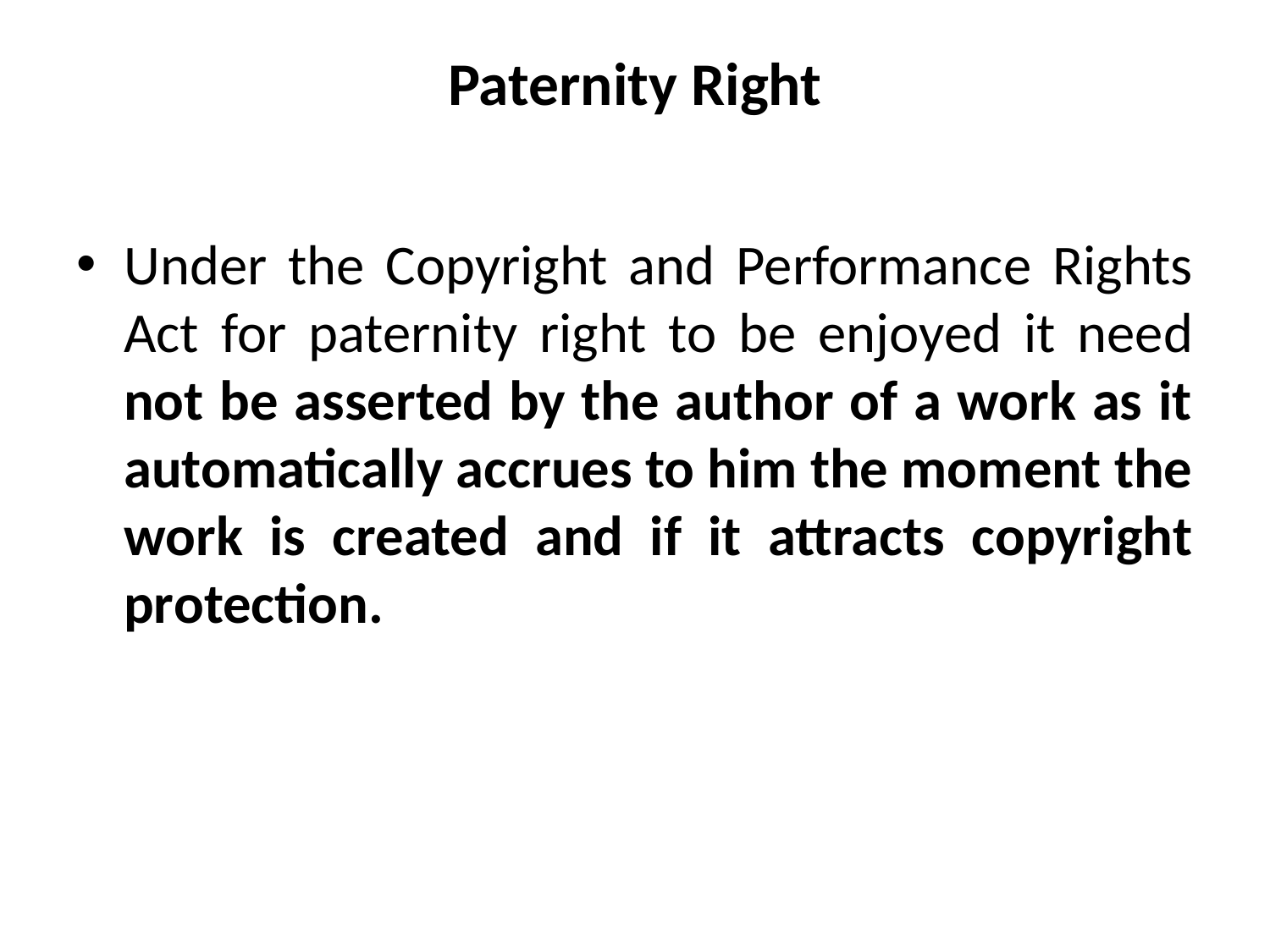

# Paternity Right
Under the Copyright and Performance Rights Act for paternity right to be enjoyed it need not be asserted by the author of a work as it automatically accrues to him the moment the work is created and if it attracts copyright protection.